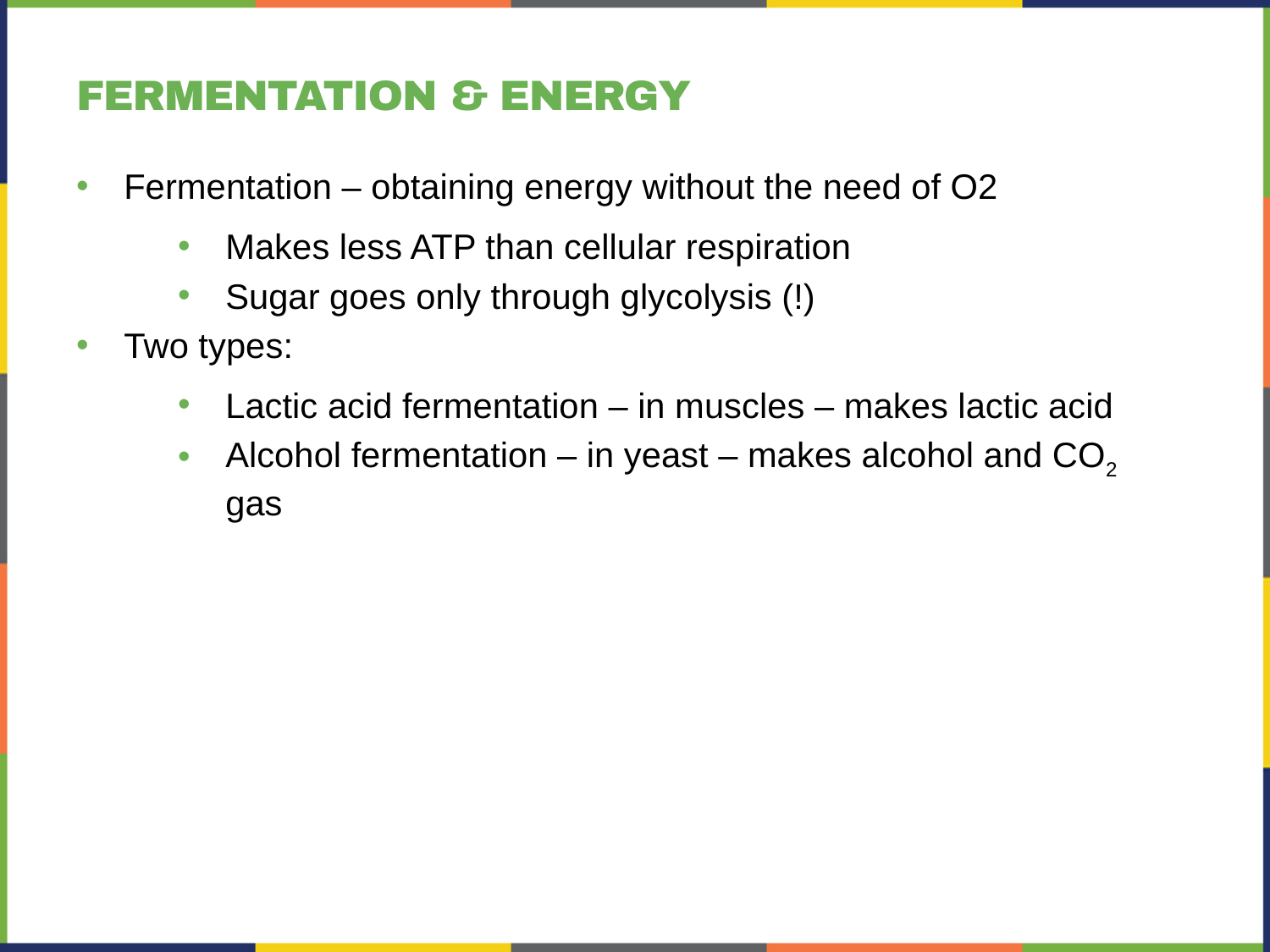

# Fermentation & energy
Fermentation – obtaining energy without the need of O2
Makes less ATP than cellular respiration
Sugar goes only through glycolysis (!)
Two types:
Lactic acid fermentation – in muscles – makes lactic acid
Alcohol fermentation – in yeast – makes alcohol and CO2 gas